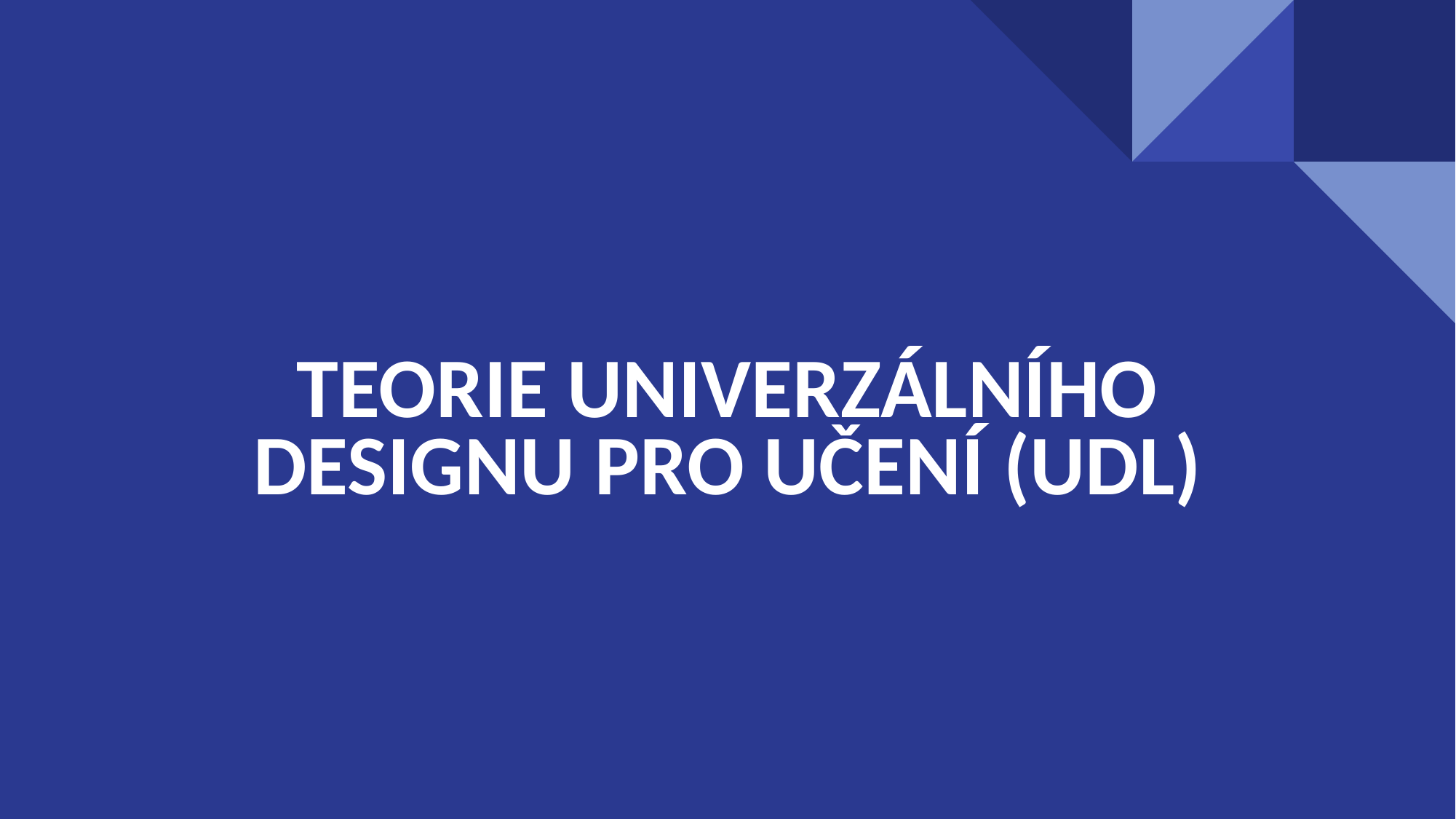

# TEORIE UNIVERZÁLNÍHO DESIGNU PRO UČENÍ (UDL)